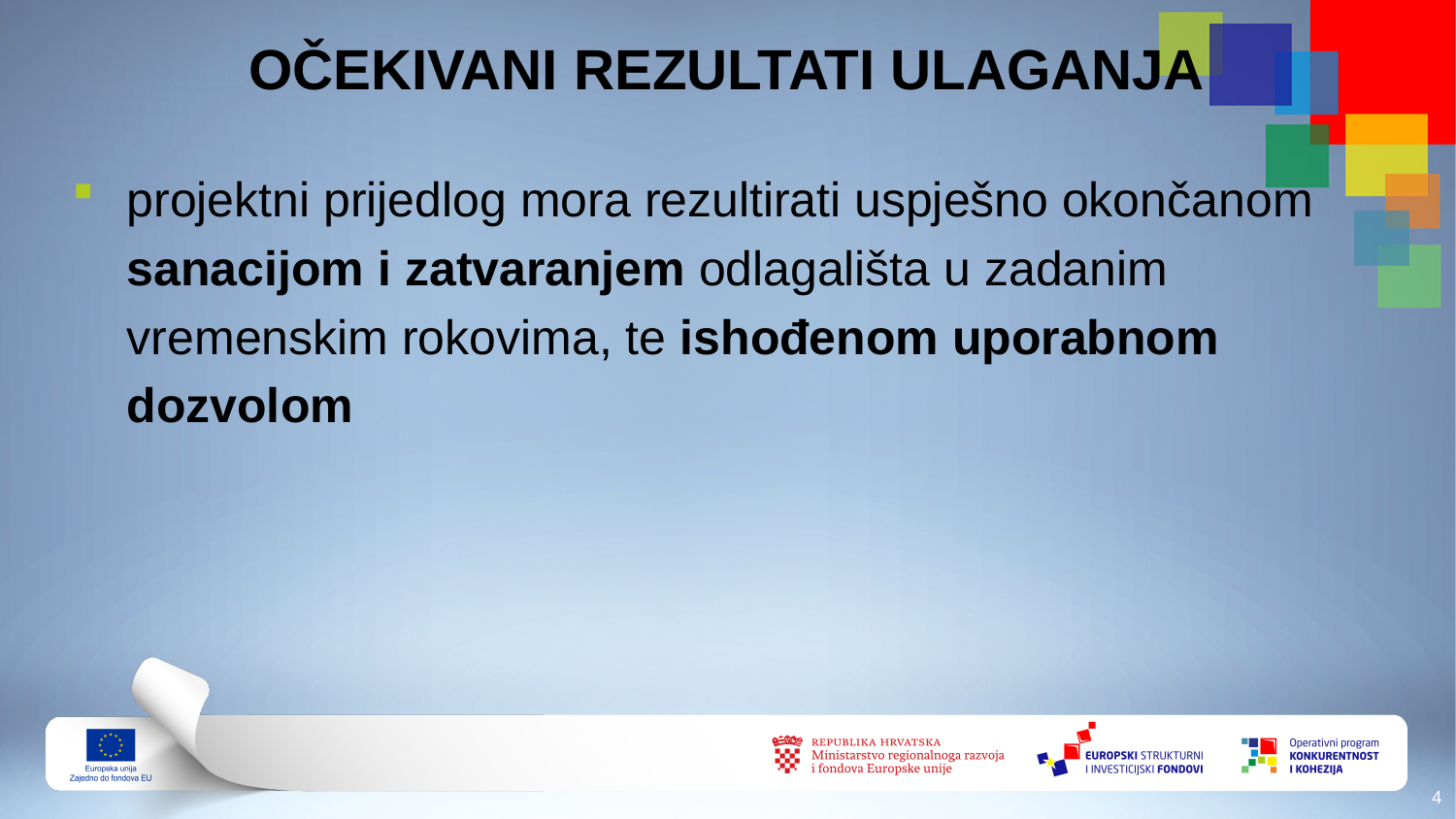

# OČEKIVANI REZULTATI ULAGANJA
projektni prijedlog mora rezultirati uspješno okončanom sanacijom i zatvaranjem odlagališta u zadanim vremenskim rokovima, te ishođenom uporabnom dozvolom
4